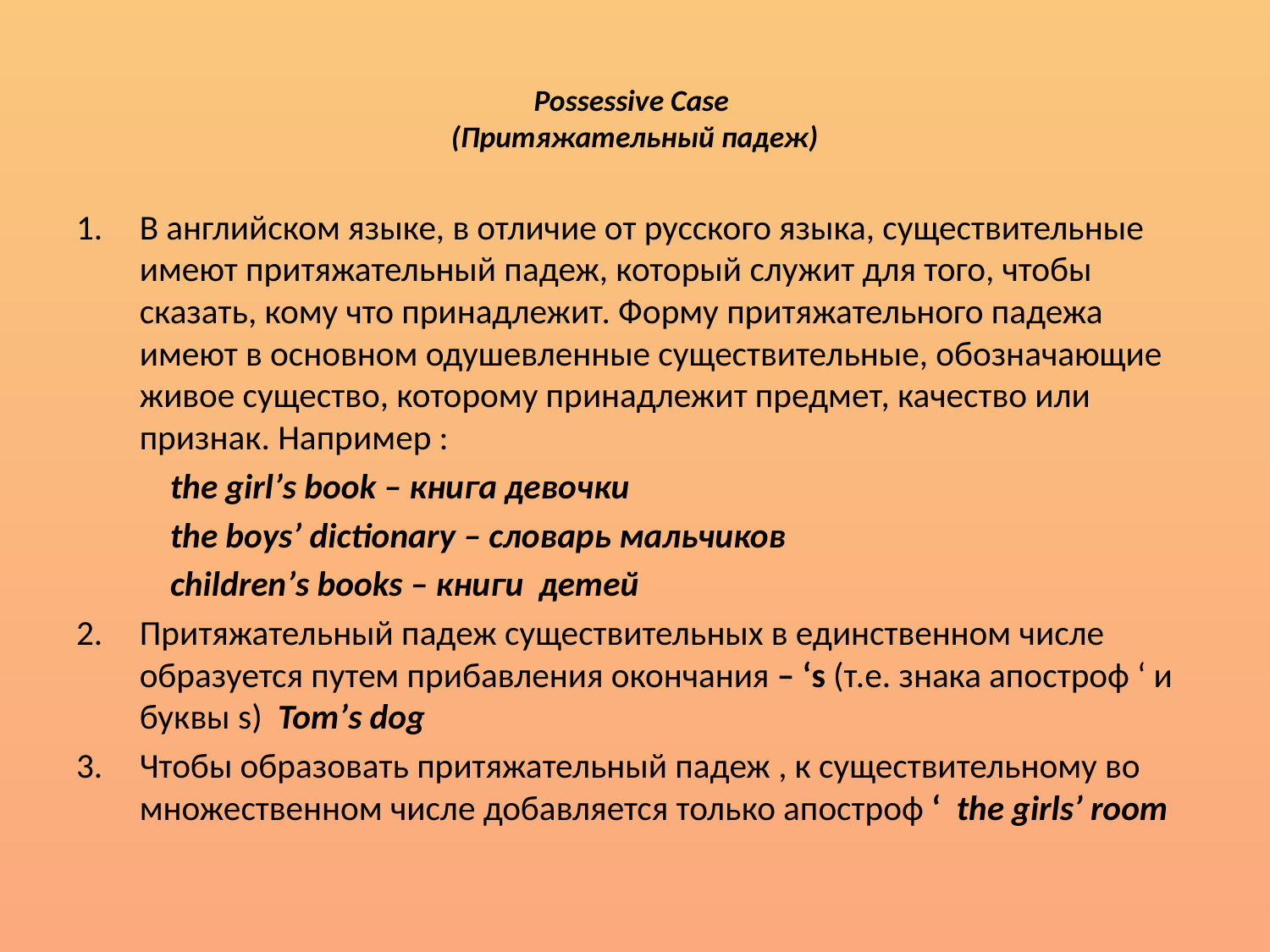

# Possessive Case (Притяжательный падеж)
В английском языке, в отличие от русского языка, существительные имеют притяжательный падеж, который служит для того, чтобы сказать, кому что принадлежит. Форму притяжательного падежа имеют в основном одушевленные существительные, обозначающие живое существо, которому принадлежит предмет, качество или признак. Например :
            the girl’s book – книга девочки
            the boys’ dictionary – словарь мальчиков
            children’s books – книги  детей
Притяжательный падеж существительных в единственном числе образуется путем прибавления окончания – ‘s (т.е. знака апостроф ‘ и буквы s)  Tom’s dog
Чтобы образовать притяжательный падеж , к существительному во множественном числе добавляется только апостроф ‘  the girls’ room